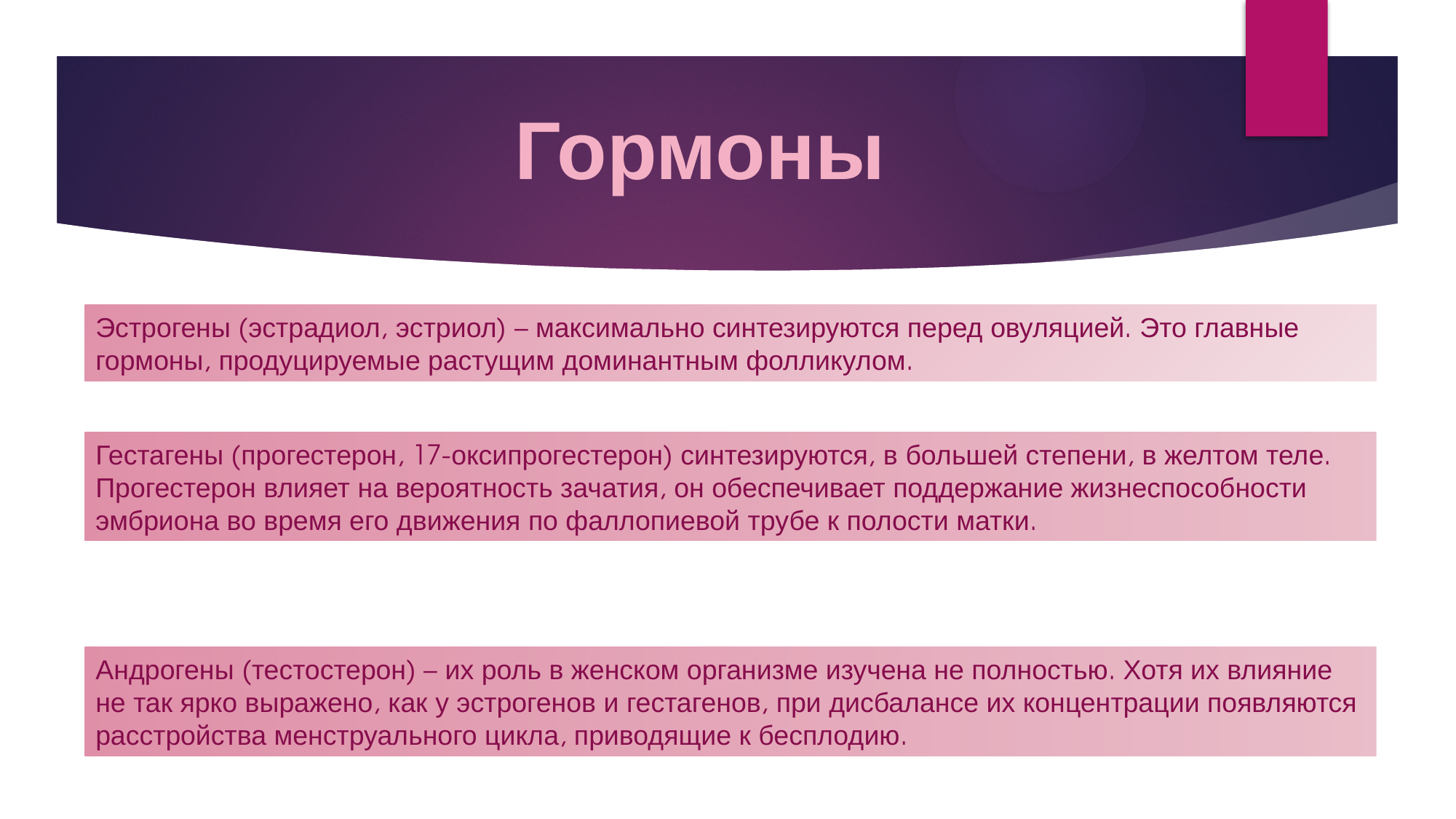

Гормоны
Эстрогены (эстрадиол, эстриол) – максимально синтезируются перед овуляцией. Это главные гормоны, продуцируемые растущим доминантным фолликулом.
Гестагены (прогестерон, 17-оксипрогестерон) синтезируются, в большей степени, в желтом теле. Прогестерон влияет на вероятность зачатия, он обеспечивает поддержание жизнеспособности эмбриона во время его движения по фаллопиевой трубе к полости матки.
Андрогены (тестостерон) – их роль в женском организме изучена не полностью. Хотя их влияние не так ярко выражено, как у эстрогенов и гестагенов, при дисбалансе их концентрации появляются расстройства менструального цикла, приводящие к бесплодию.